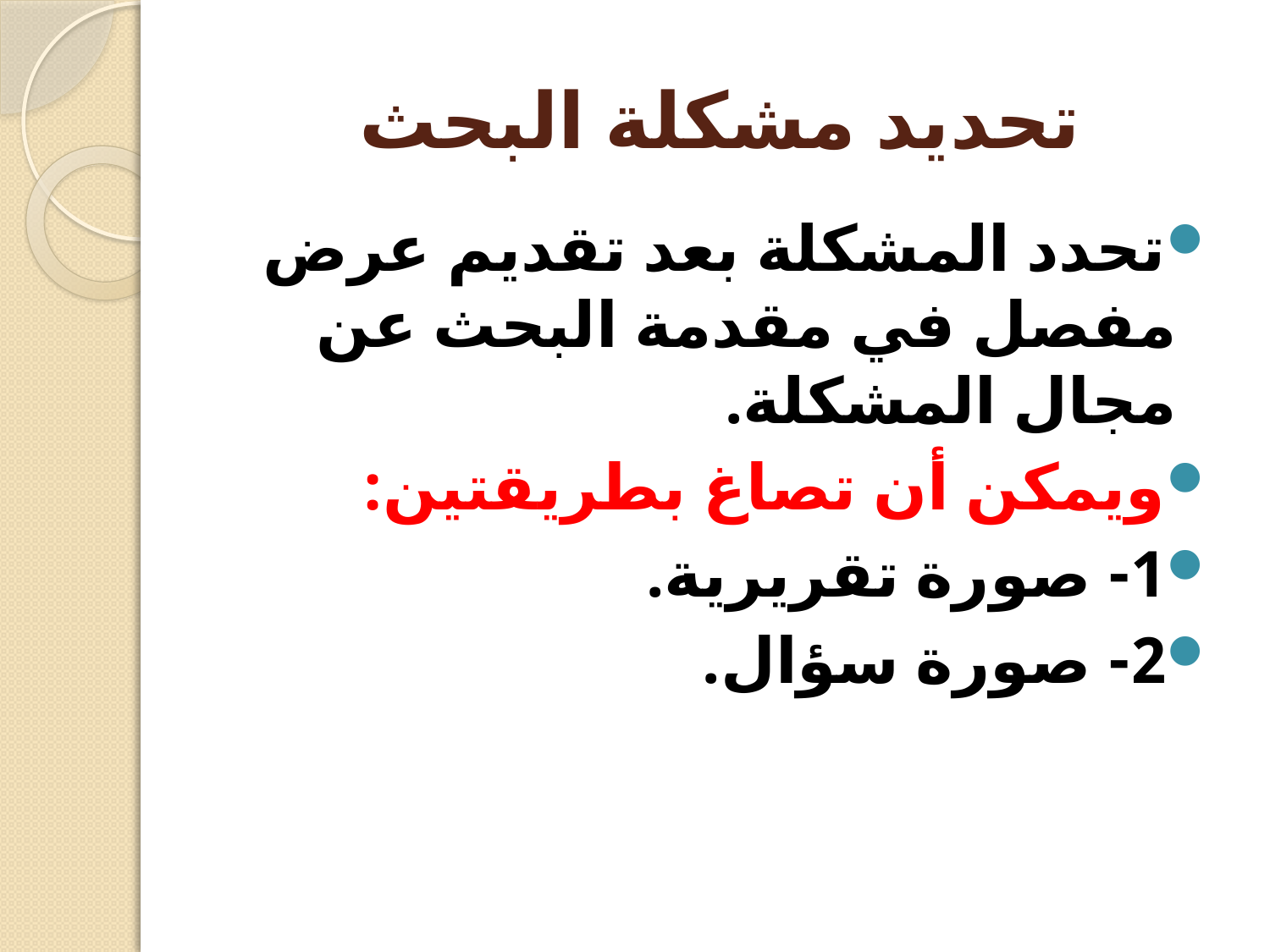

# تحديد مشكلة البحث
تحدد المشكلة بعد تقديم عرض مفصل في مقدمة البحث عن مجال المشكلة.
ويمكن أن تصاغ بطريقتين:
1- صورة تقريرية.
2- صورة سؤال.